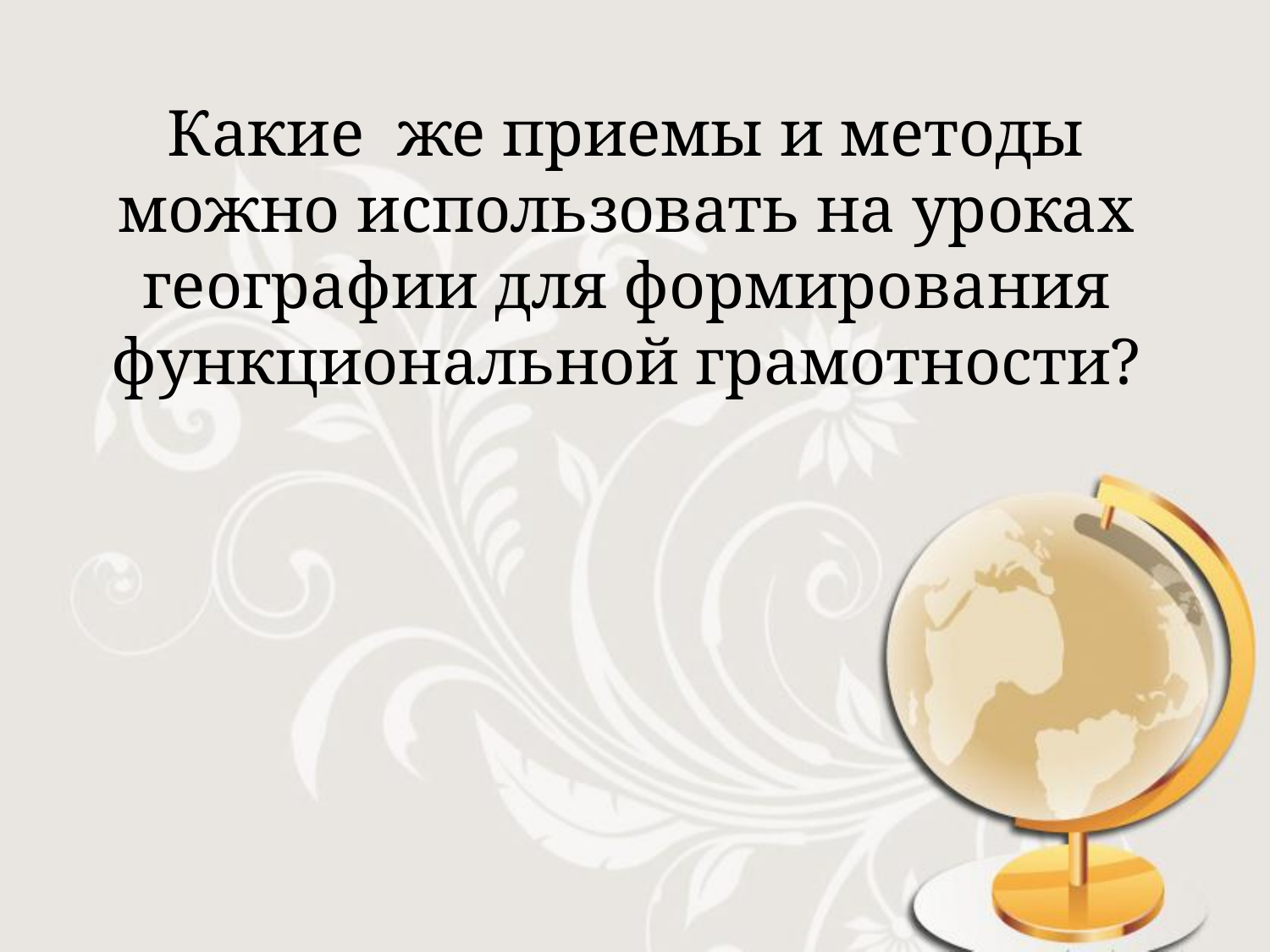

Какие  же приемы и методы можно использовать на уроках географии для формирования функциональной грамотности?